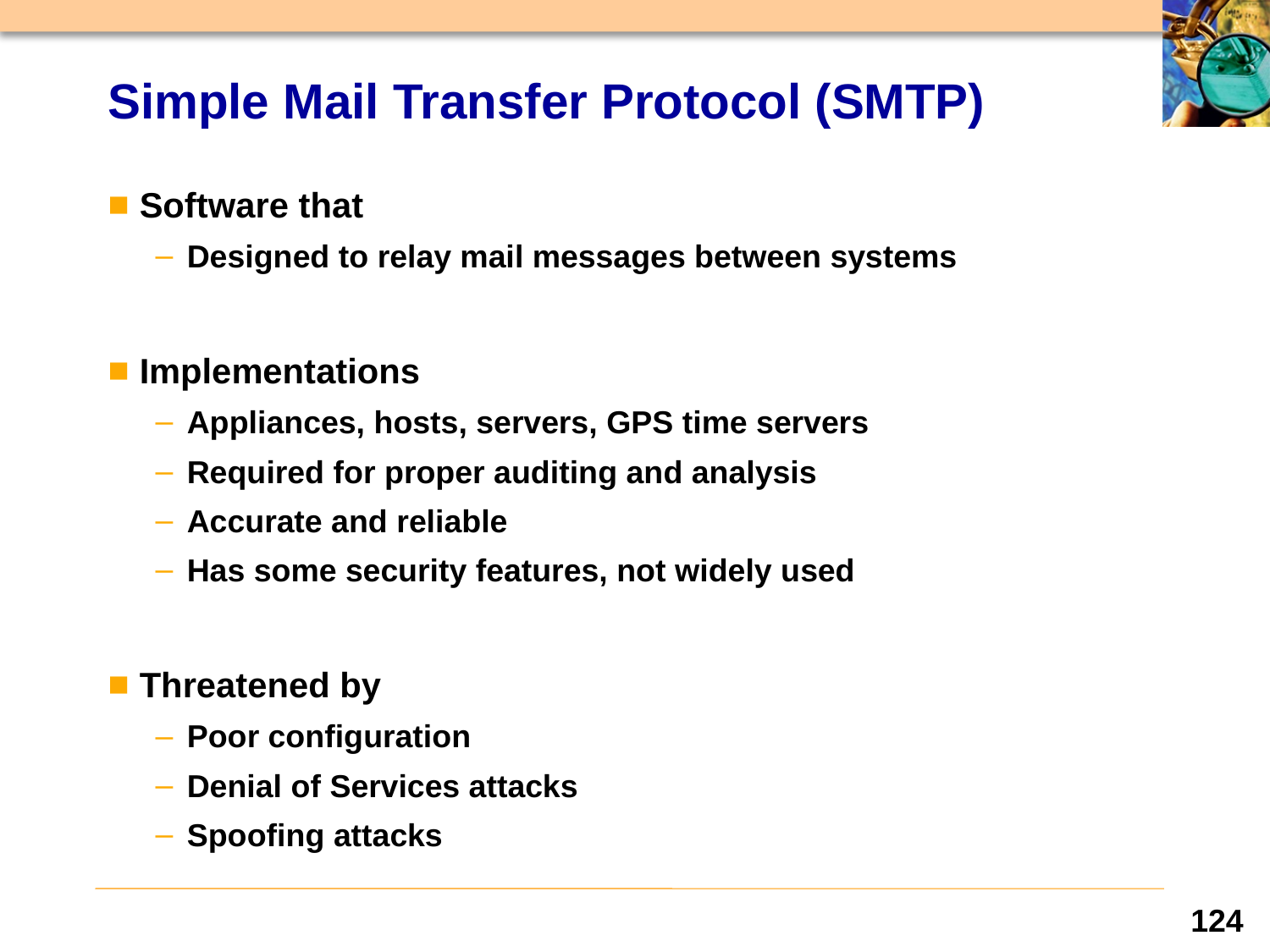

# Simple Mail Transfer Protocol (SMTP)
Software that
Designed to relay mail messages between systems

Implementations
Appliances, hosts, servers, GPS time servers
Required for proper auditing and analysis
Accurate and reliable
Has some security features, not widely used

Threatened by
Poor configuration
Denial of Services attacks
Spoofing attacks